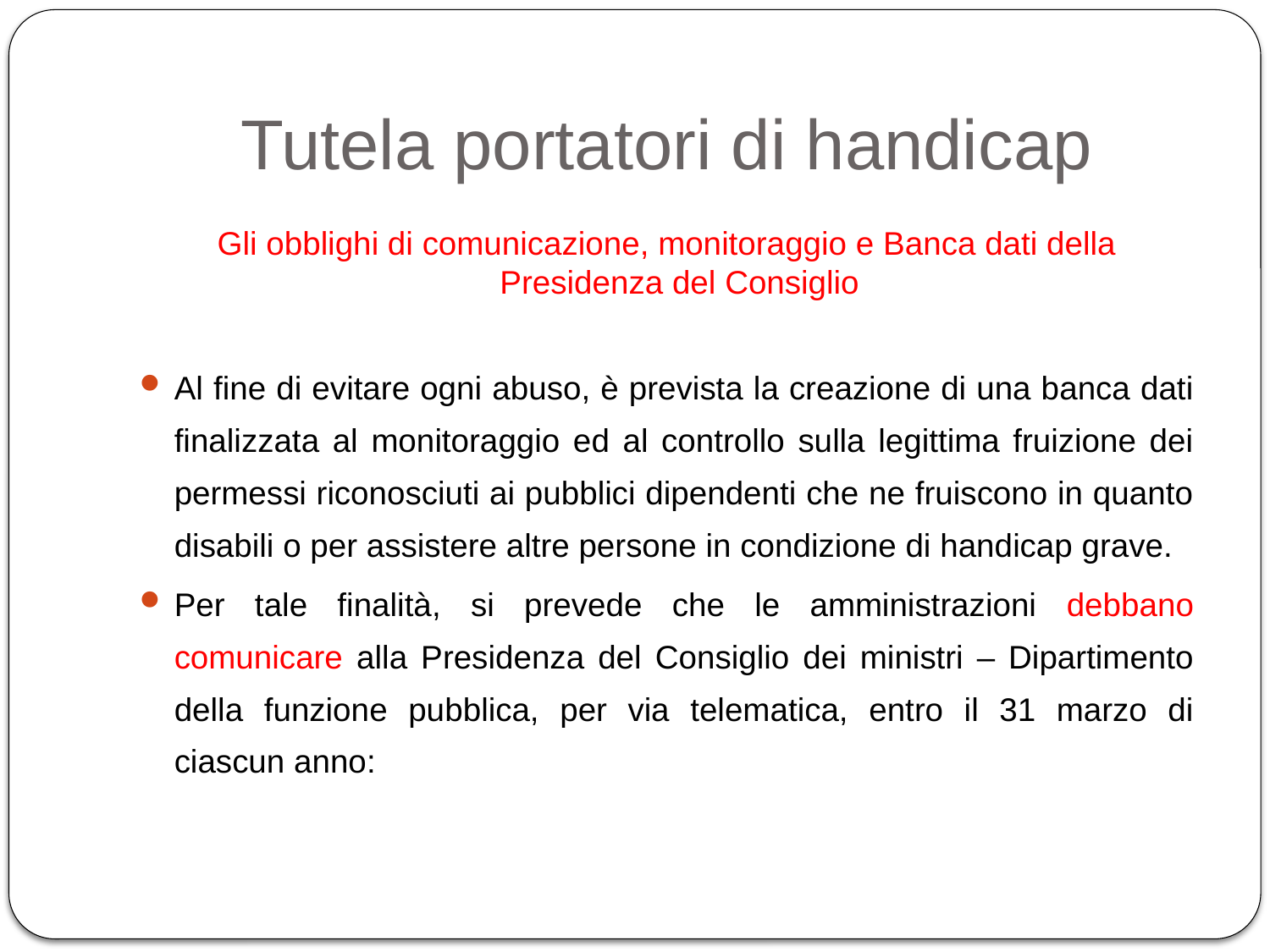

# Tutela portatori di handicap
Gli obblighi di comunicazione, monitoraggio e Banca dati della Presidenza del Consiglio

Al fine di evitare ogni abuso, è prevista la creazione di una banca dati finalizzata al monitoraggio ed al controllo sulla legittima fruizione dei permessi riconosciuti ai pubblici dipendenti che ne fruiscono in quanto disabili o per assistere altre persone in condizione di handicap grave.
Per tale finalità, si prevede che le amministrazioni debbano comunicare alla Presidenza del Consiglio dei ministri – Dipartimento della funzione pubblica, per via telematica, entro il 31 marzo di ciascun anno: